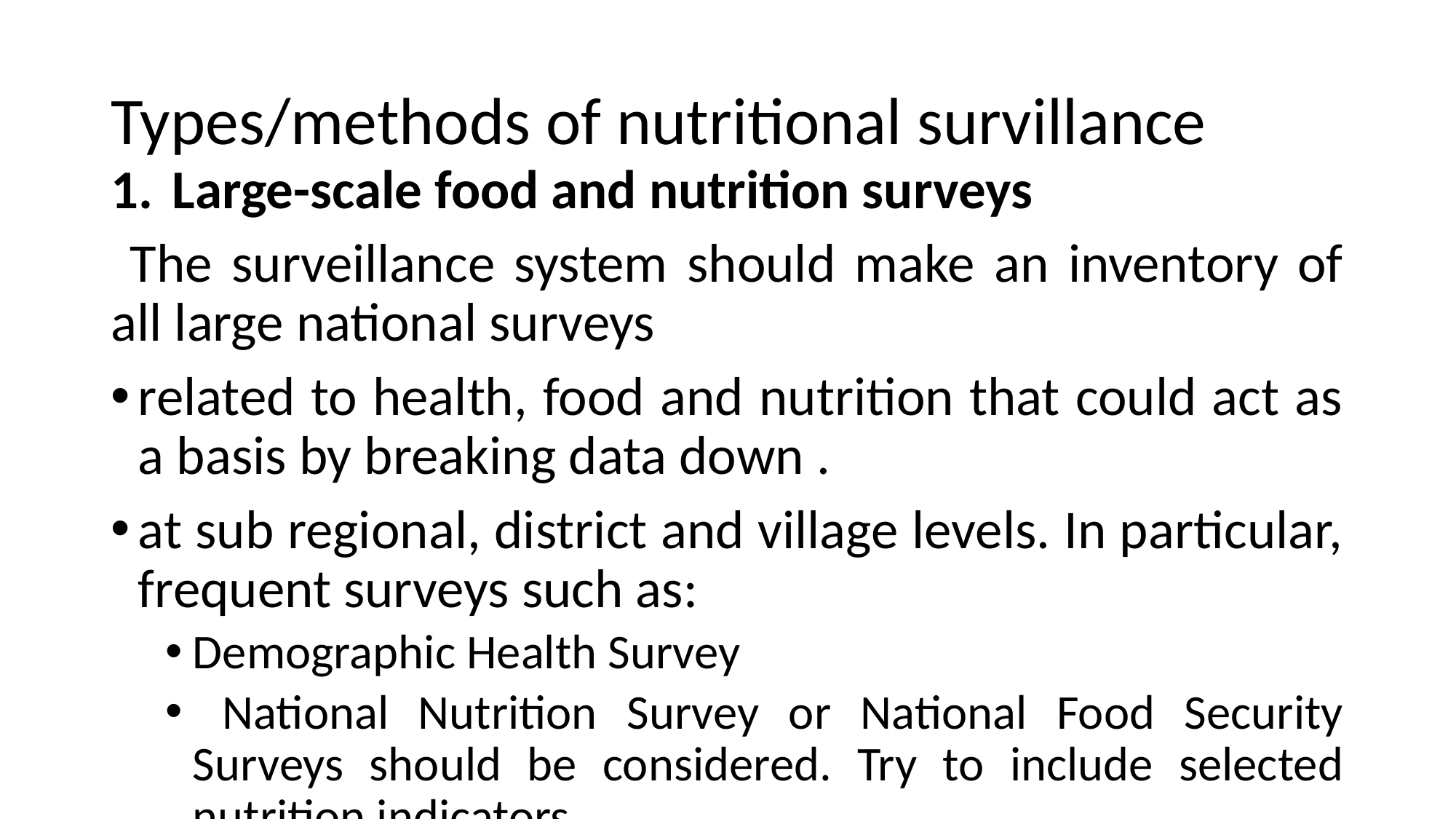

# Types/methods of nutritional survillance
Large-scale food and nutrition surveys
 The surveillance system should make an inventory of all large national surveys
related to health, food and nutrition that could act as a basis by breaking data down .
at sub regional, district and village levels. In particular, frequent surveys such as:
Demographic Health Survey
 National Nutrition Survey or National Food Security Surveys should be considered. Try to include selected nutrition indicators.